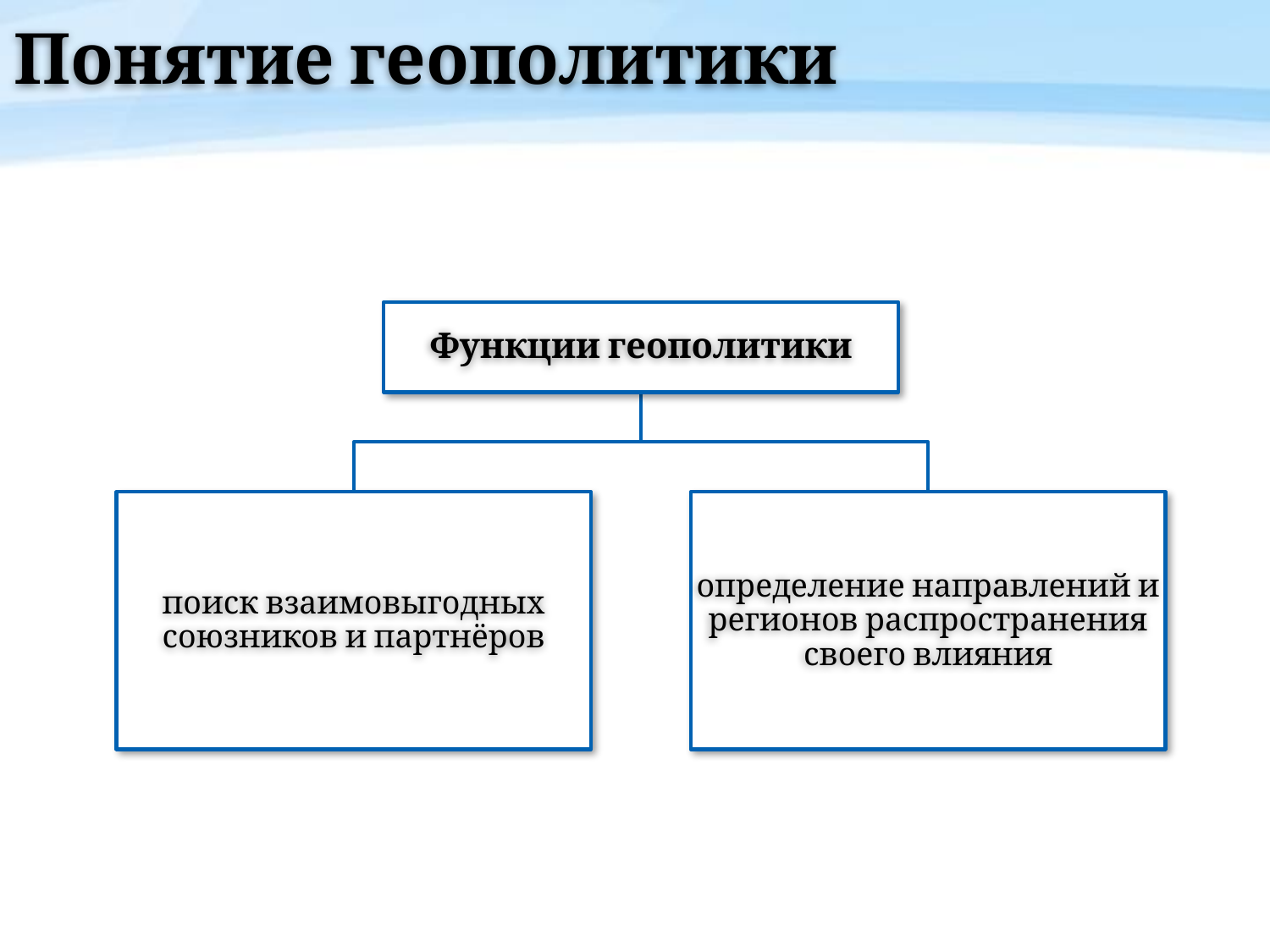

# Понятие геополитики

Функции геополитики

поиск взаимовыгодных союзников и партнёров

определение направлений и регионов распространения своего влияния